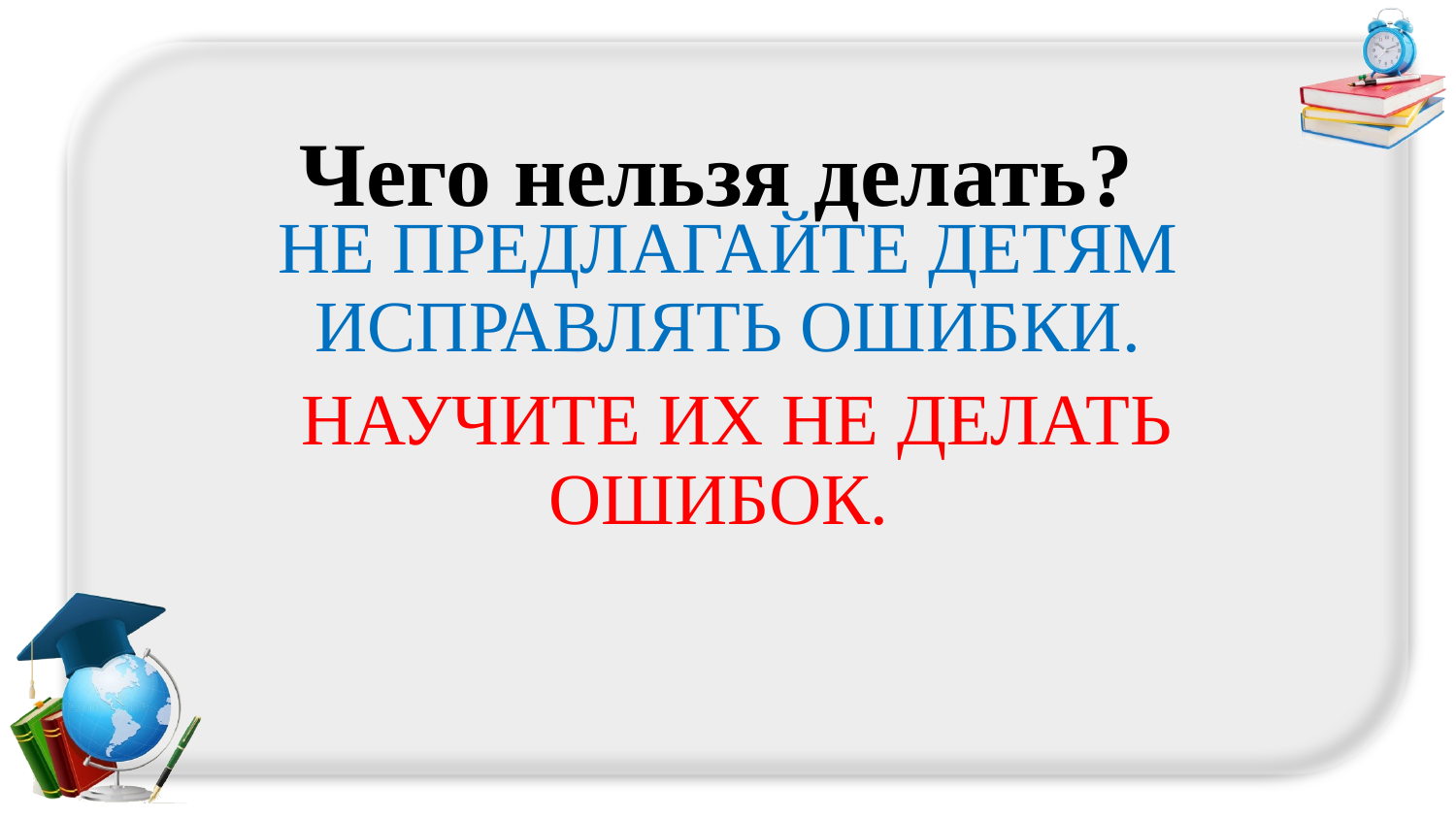

# Чего нельзя делать?
НЕ ПРЕДЛАГАЙТЕ ДЕТЯМ ИСПРАВЛЯТЬ ОШИБКИ.
 НАУЧИТЕ ИХ НЕ ДЕЛАТЬ ОШИБОК.